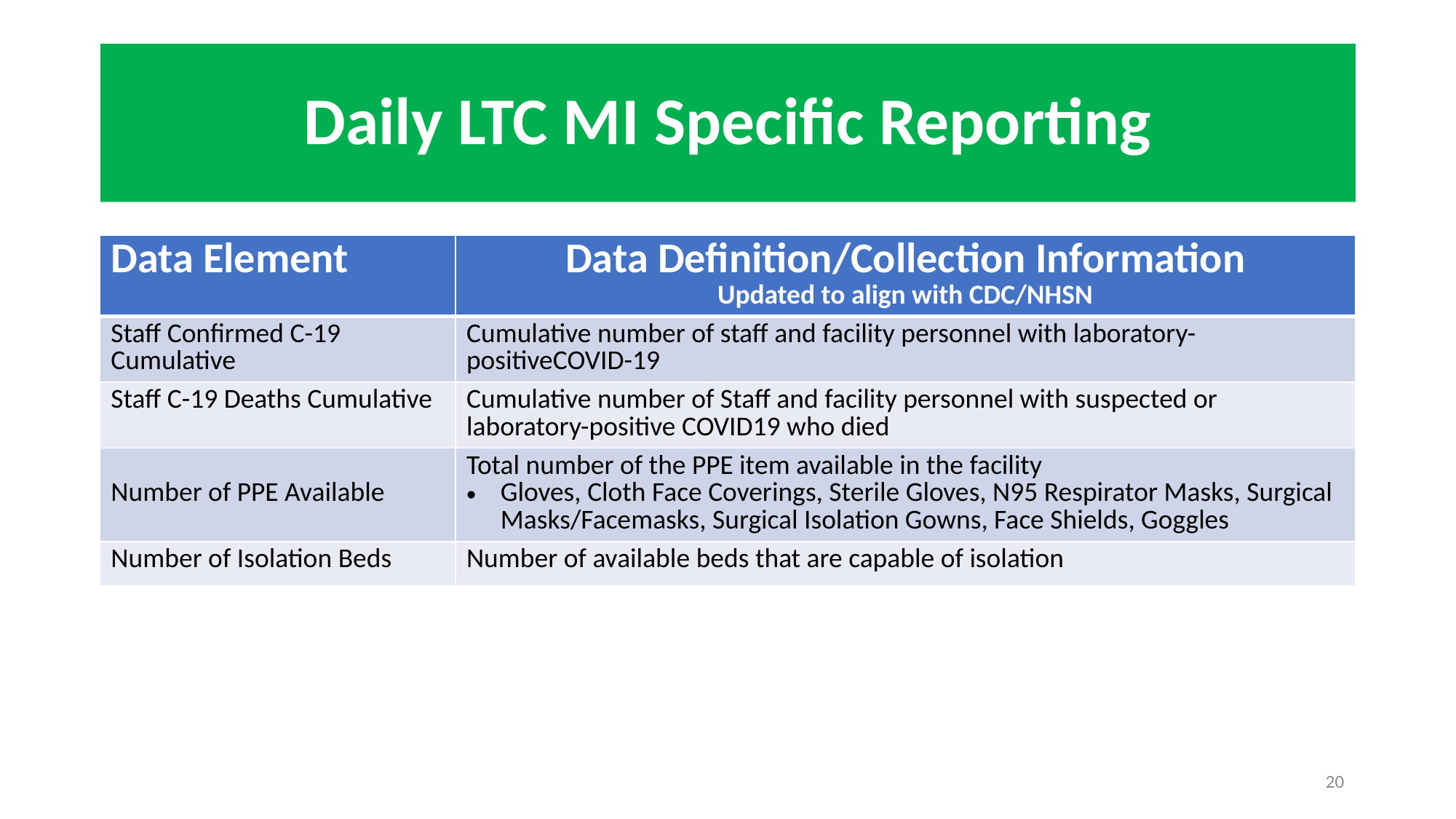

# Daily LTC MI Specific Reporting
| Data Element | Data Definition/Collection Information Updated to align with CDC/NHSN |
| --- | --- |
| Staff Confirmed C-19 Cumulative | Cumulative number of staff and facility personnel with laboratory-positiveCOVID-19 |
| Staff C-19 Deaths Cumulative | Cumulative number of Staff and facility personnel with suspected or laboratory-positive COVID19 who died |
| Number of PPE Available | Total number of the PPE item available in the facility Gloves, Cloth Face Coverings, Sterile Gloves, N95 Respirator Masks, Surgical Masks/Facemasks, Surgical Isolation Gowns, Face Shields, Goggles |
| Number of Isolation Beds | Number of available beds that are capable of isolation |
20